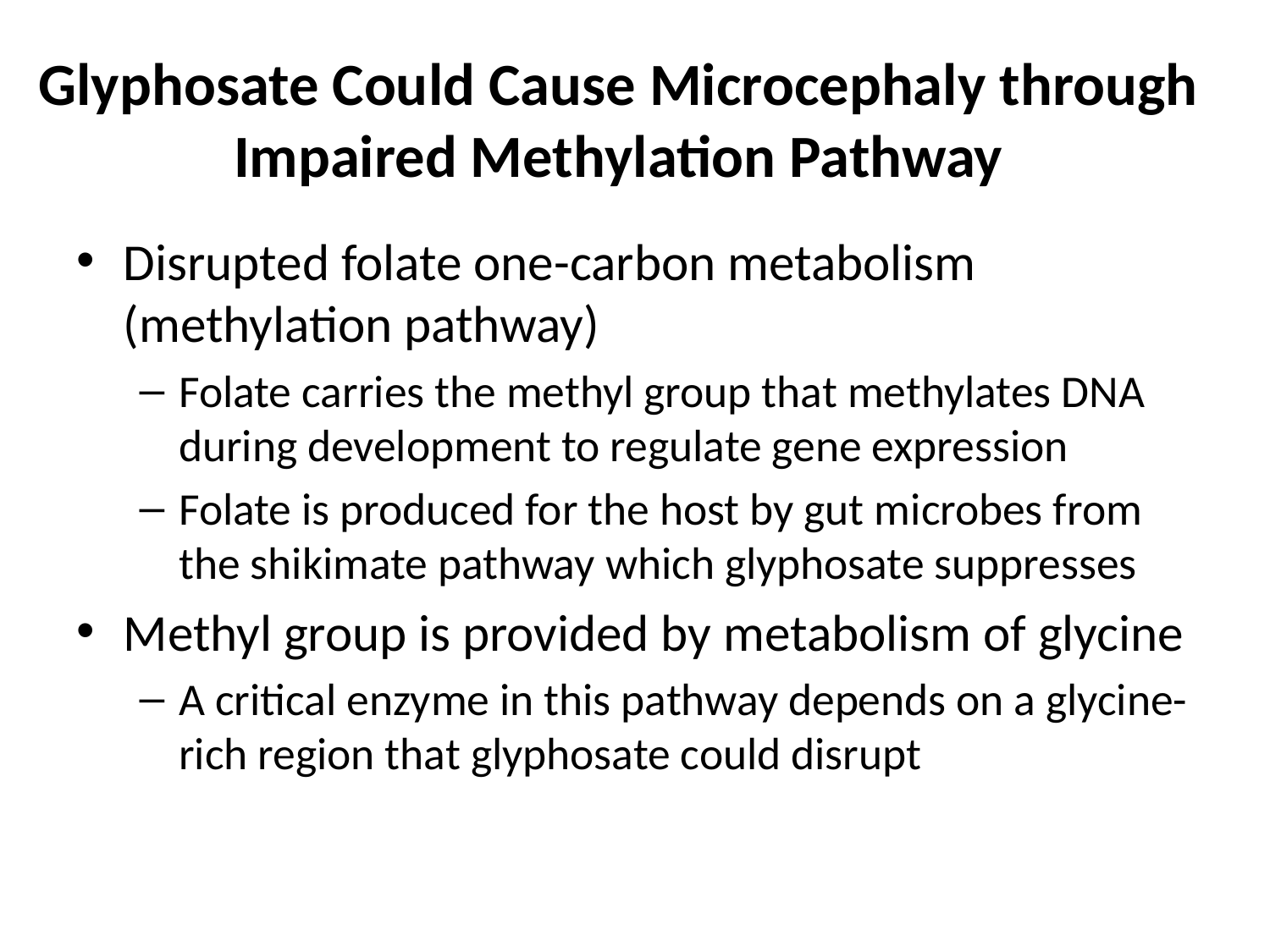

# Glyphosate Could Cause Microcephaly through Impaired Methylation Pathway
Disrupted folate one-carbon metabolism (methylation pathway)
Folate carries the methyl group that methylates DNA during development to regulate gene expression
Folate is produced for the host by gut microbes from the shikimate pathway which glyphosate suppresses
Methyl group is provided by metabolism of glycine
A critical enzyme in this pathway depends on a glycine-rich region that glyphosate could disrupt